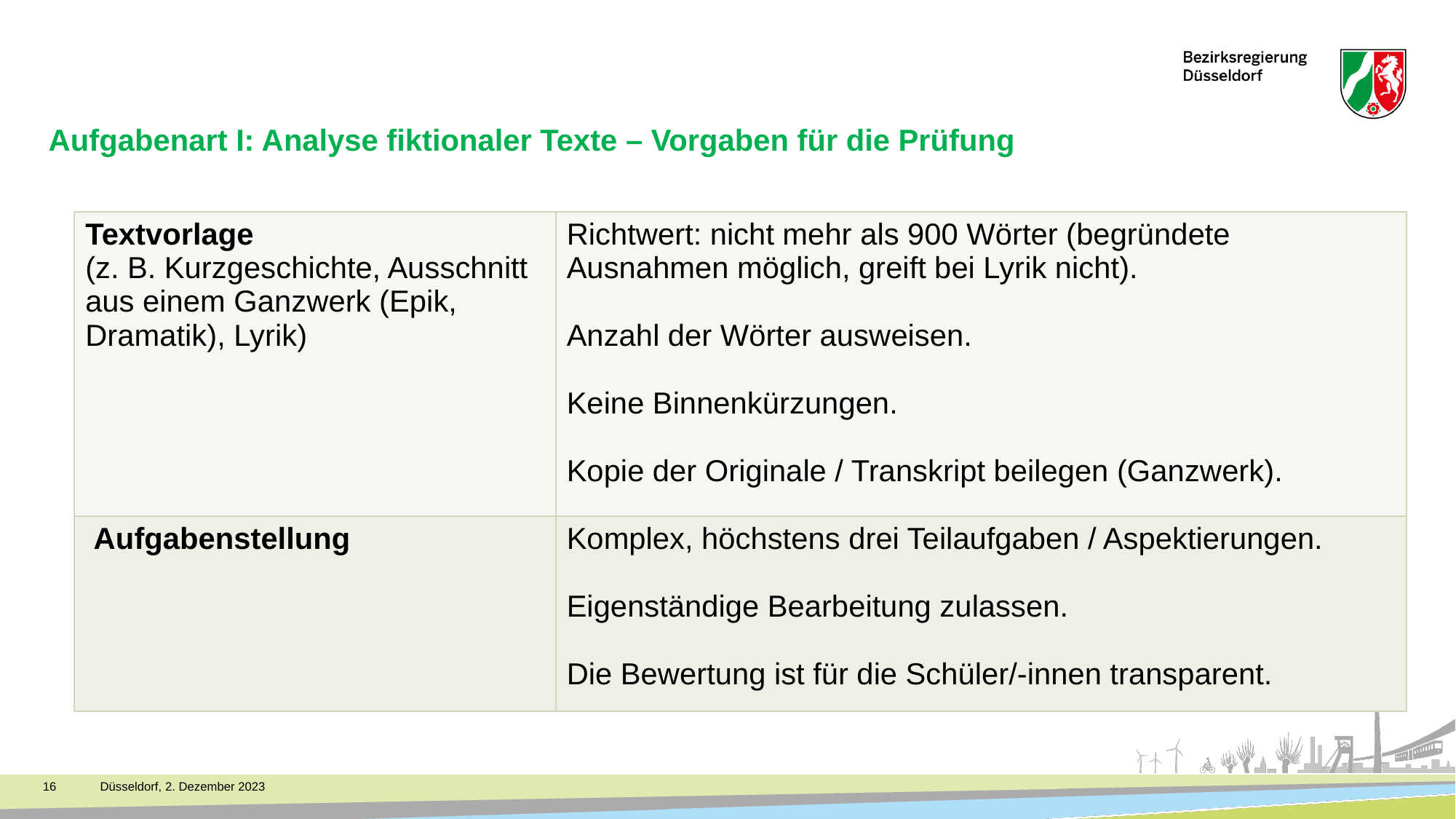

# Aufgabenart I: Analyse fiktionaler Texte – Vorgaben für die Prüfung
| Textvorlage (z. B. Kurzgeschichte, Ausschnitt aus einem Ganzwerk (Epik, Dramatik), Lyrik) | Richtwert: nicht mehr als 900 Wörter (begründete Ausnahmen möglich, greift bei Lyrik nicht). Anzahl der Wörter ausweisen. Keine Binnenkürzungen. Kopie der Originale / Transkript beilegen (Ganzwerk). |
| --- | --- |
| Aufgabenstellung | Komplex, höchstens drei Teilaufgaben / Aspektierungen. Eigenständige Bearbeitung zulassen. Die Bewertung ist für die Schüler/-innen transparent. |
16
Düsseldorf, 2. Dezember 2023